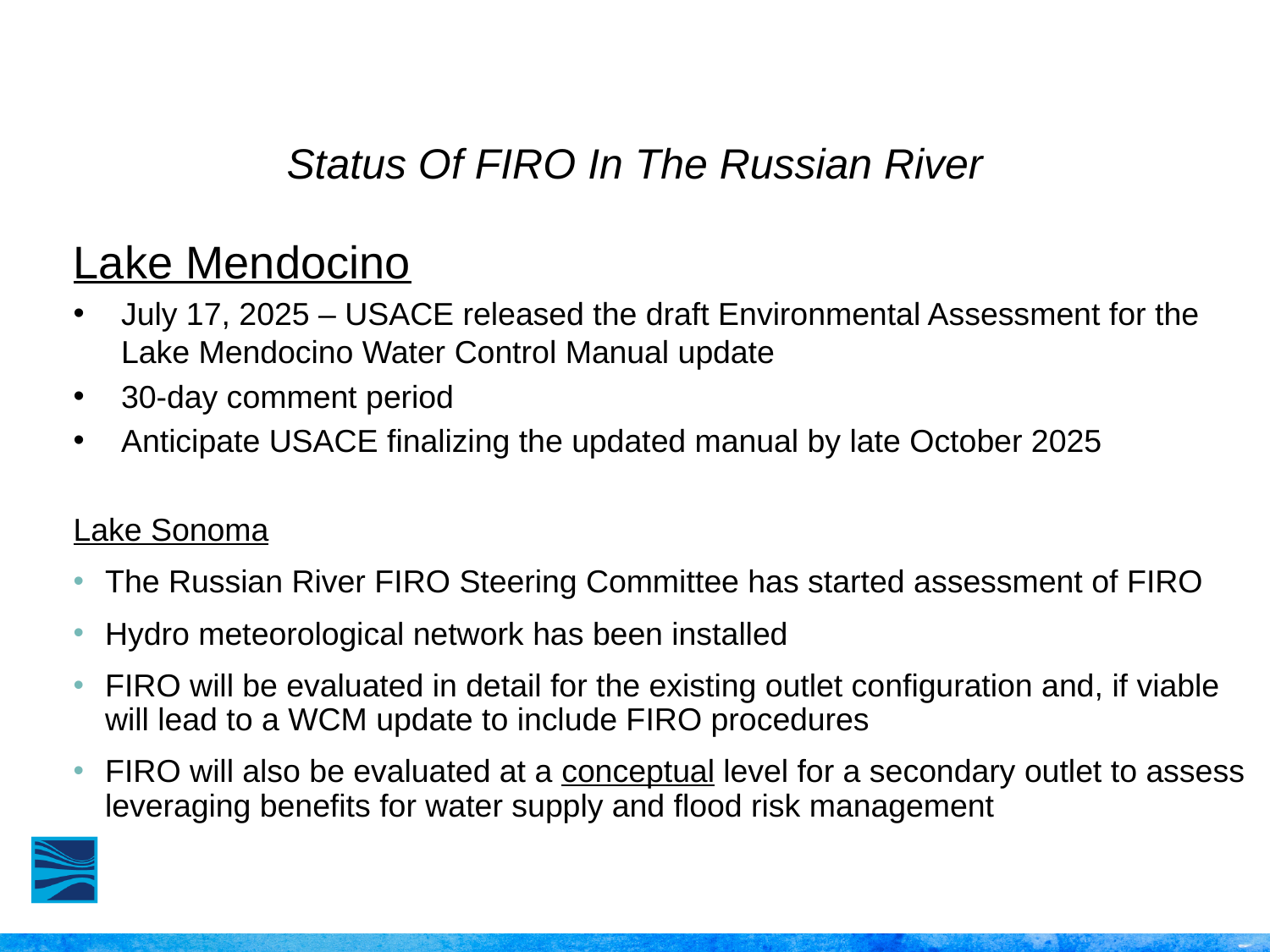

# Status Of FIRO In The Russian River
Lake Mendocino
July 17, 2025 – USACE released the draft Environmental Assessment for the Lake Mendocino Water Control Manual update
30-day comment period
Anticipate USACE finalizing the updated manual by late October 2025

Lake Sonoma
The Russian River FIRO Steering Committee has started assessment of FIRO
Hydro meteorological network has been installed
FIRO will be evaluated in detail for the existing outlet configuration and, if viable will lead to a WCM update to include FIRO procedures
FIRO will also be evaluated at a conceptual level for a secondary outlet to assess leveraging benefits for water supply and flood risk management